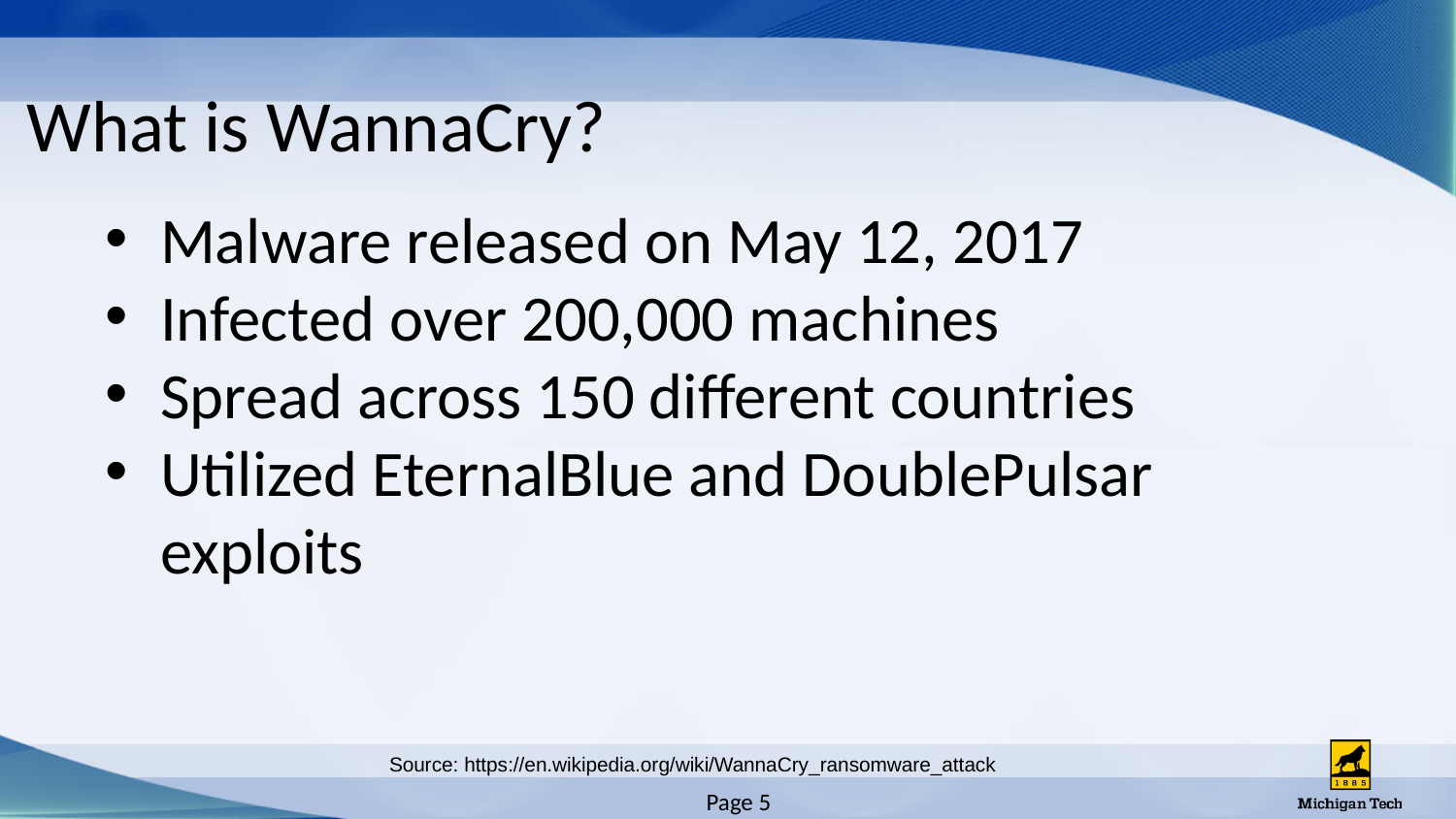

# What is WannaCry?
Malware released on May 12, 2017
Infected over 200,000 machines
Spread across 150 different countries
Utilized EternalBlue and DoublePulsar exploits
Source: https://en.wikipedia.org/wiki/WannaCry_ransomware_attack